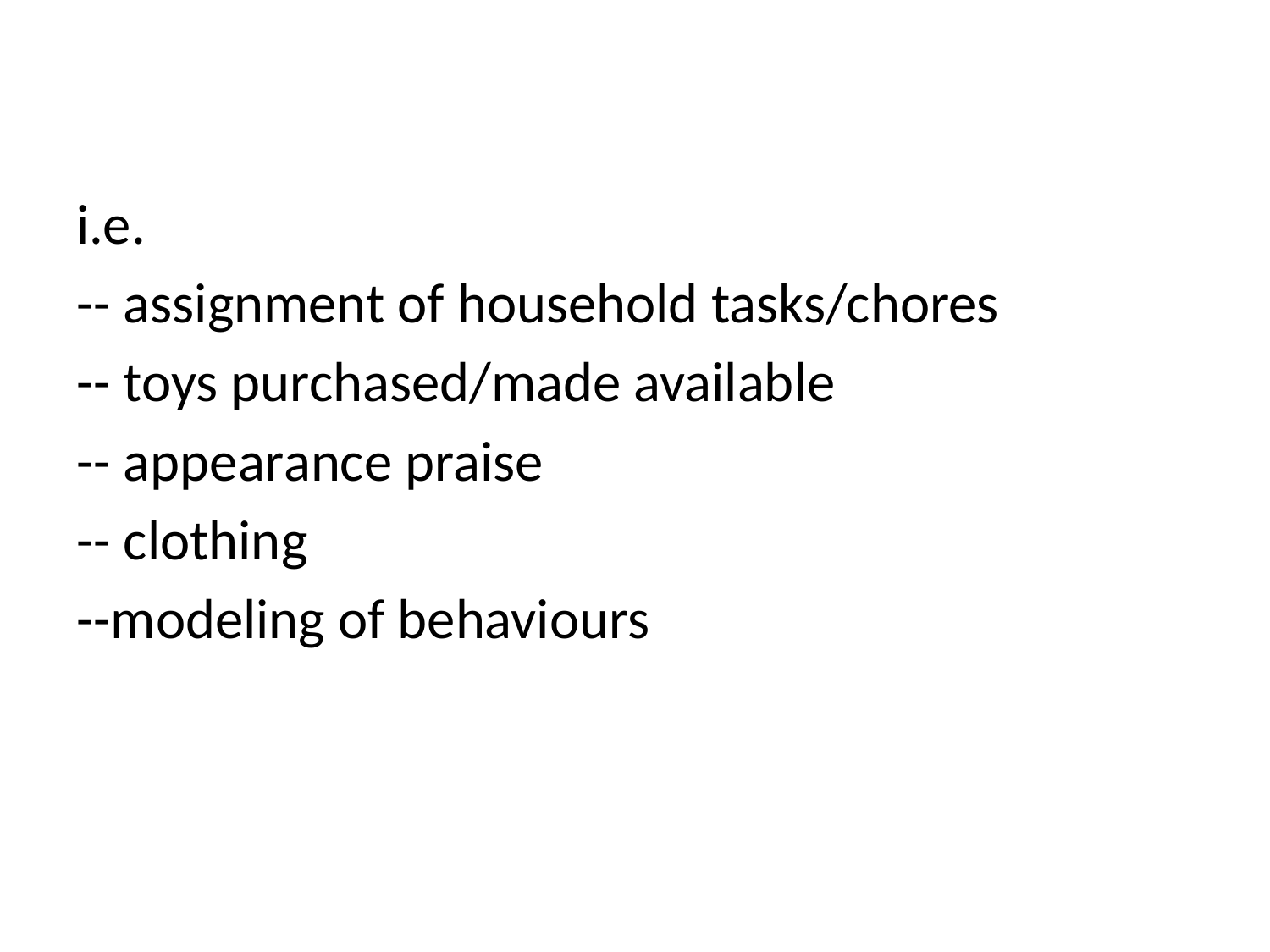

#

i.e.
-- assignment of household tasks/chores
-- toys purchased/made available
-- appearance praise
-- clothing
--modeling of behaviours